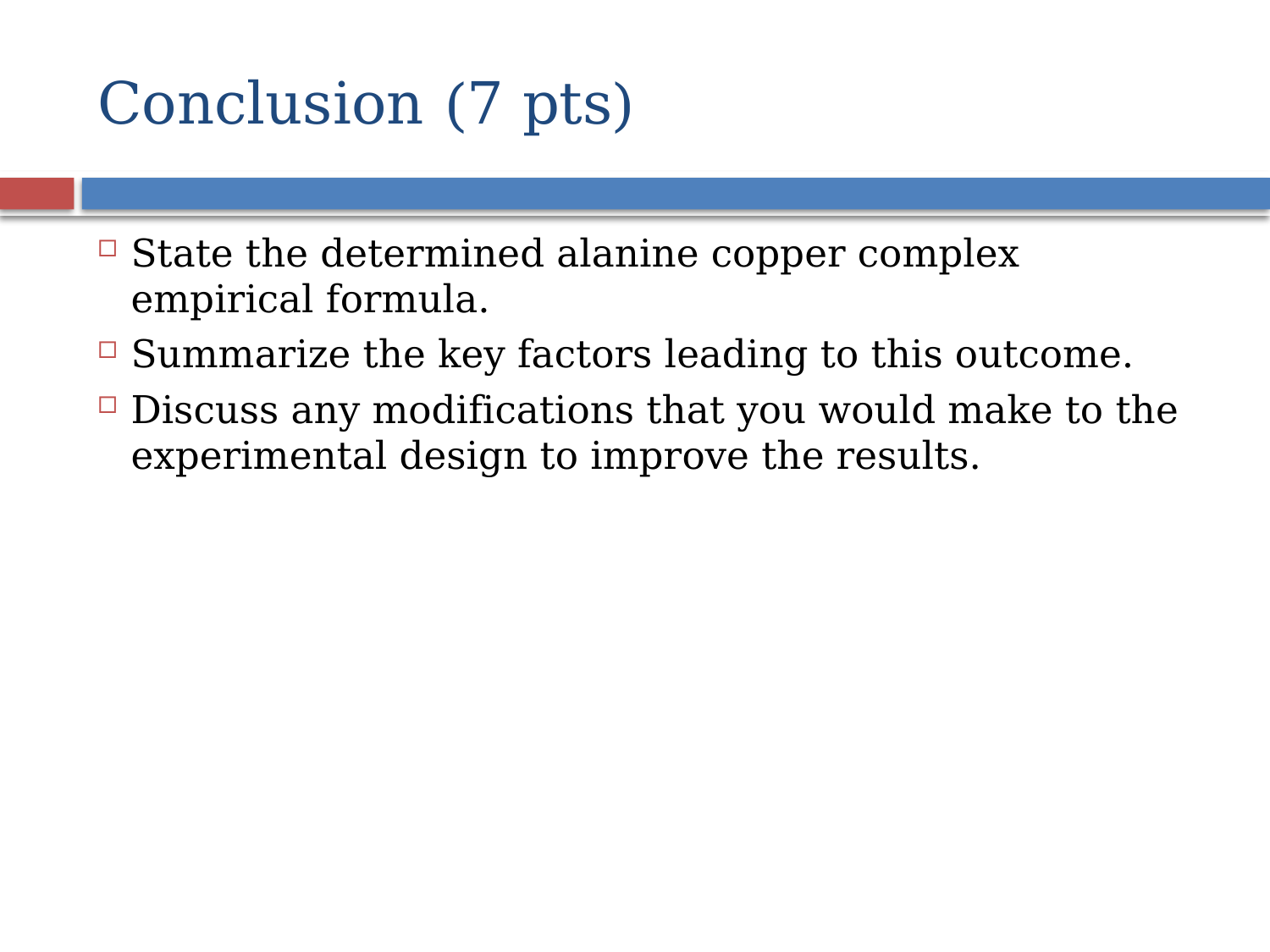

# Conclusion (7 pts)
State the determined alanine copper complex empirical formula.
Summarize the key factors leading to this outcome.
Discuss any modifications that you would make to the experimental design to improve the results.